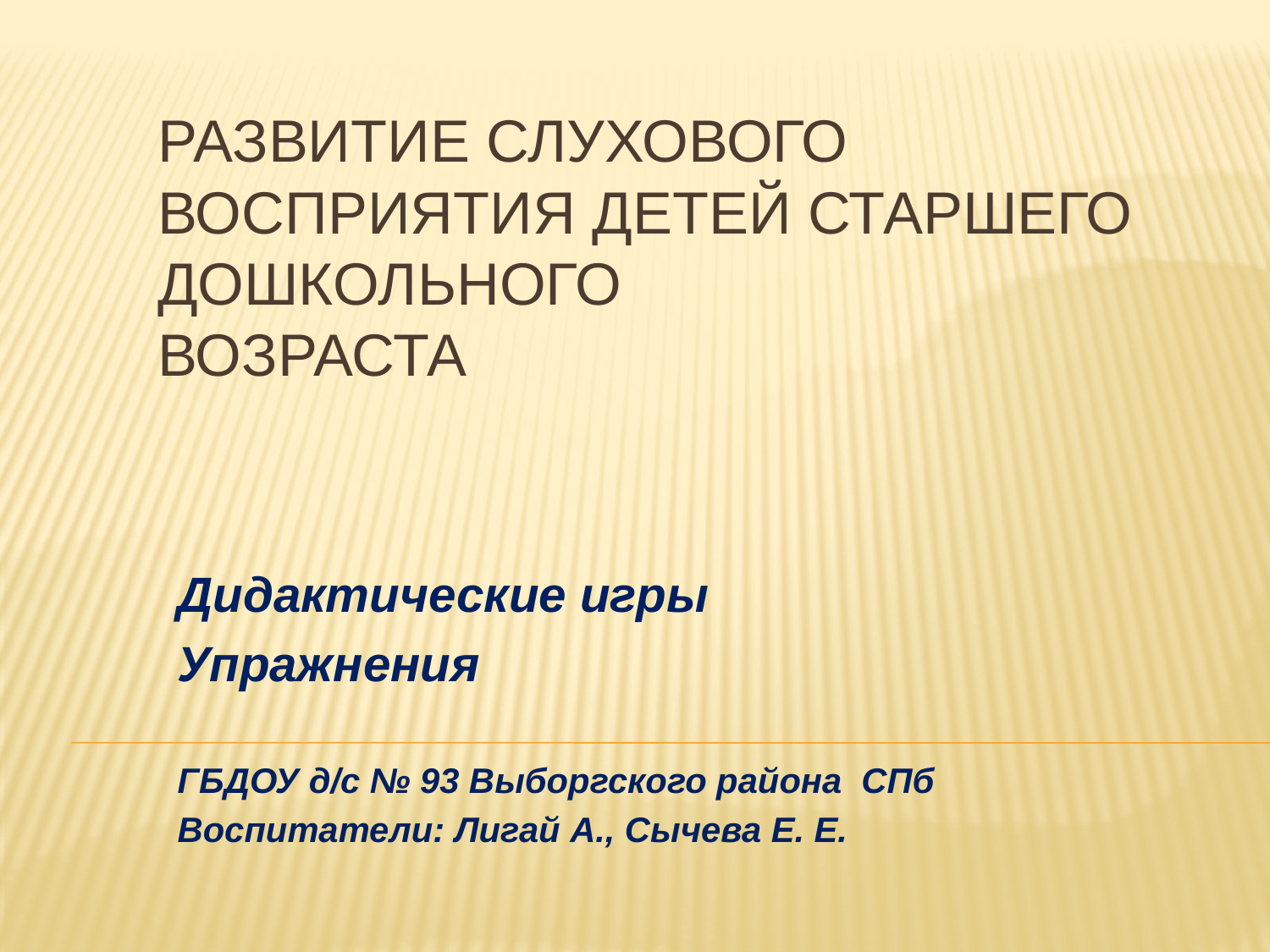

# Развитие слухового восприятия детей старшего дошкольного возраста
Дидактические игры
Упражнения

ГБДОУ д/с № 93 Выборгского района  СПб
Воспитатели: Лигай А., Сычева Е. Е.